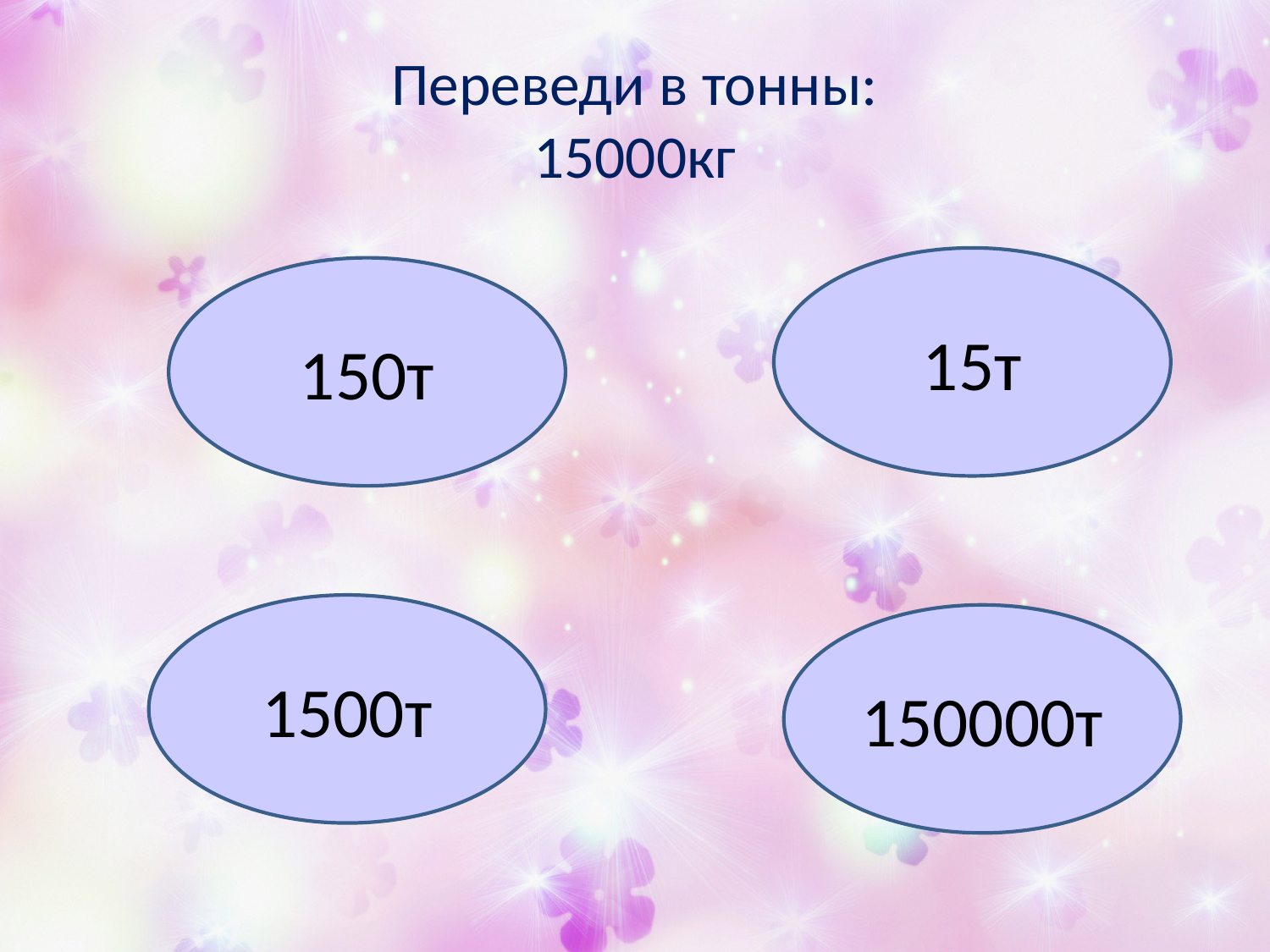

# Переведи в тонны: 15000кг
15т
150т
1500т
150000т